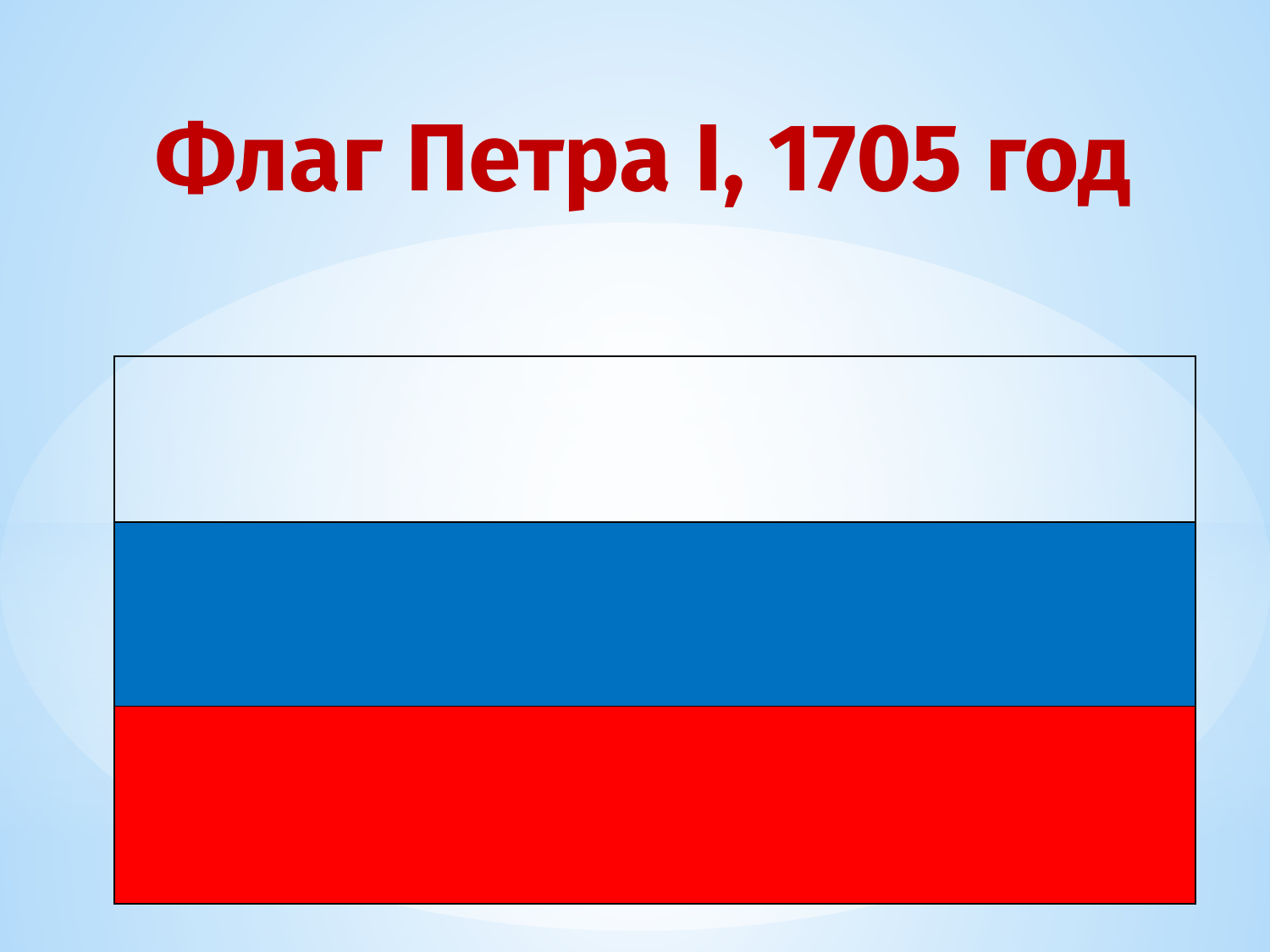

Флаг Петра I, 1705 год
|  |
| --- |
|  |
|  |